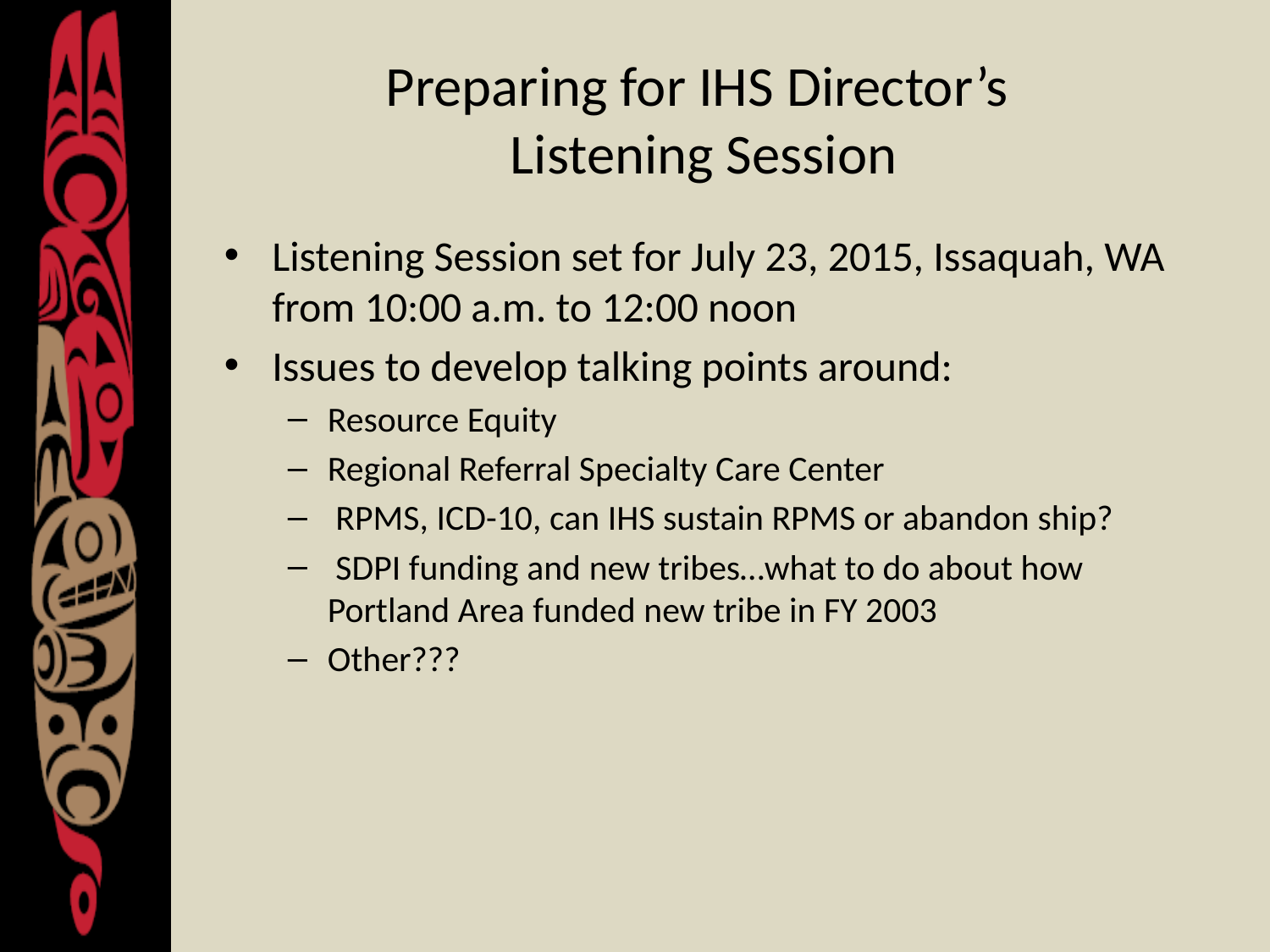

# Preparing for IHS Director’s Listening Session
Listening Session set for July 23, 2015, Issaquah, WA from 10:00 a.m. to 12:00 noon
Issues to develop talking points around:
Resource Equity
Regional Referral Specialty Care Center
 RPMS, ICD-10, can IHS sustain RPMS or abandon ship?
 SDPI funding and new tribes…what to do about how Portland Area funded new tribe in FY 2003
Other???